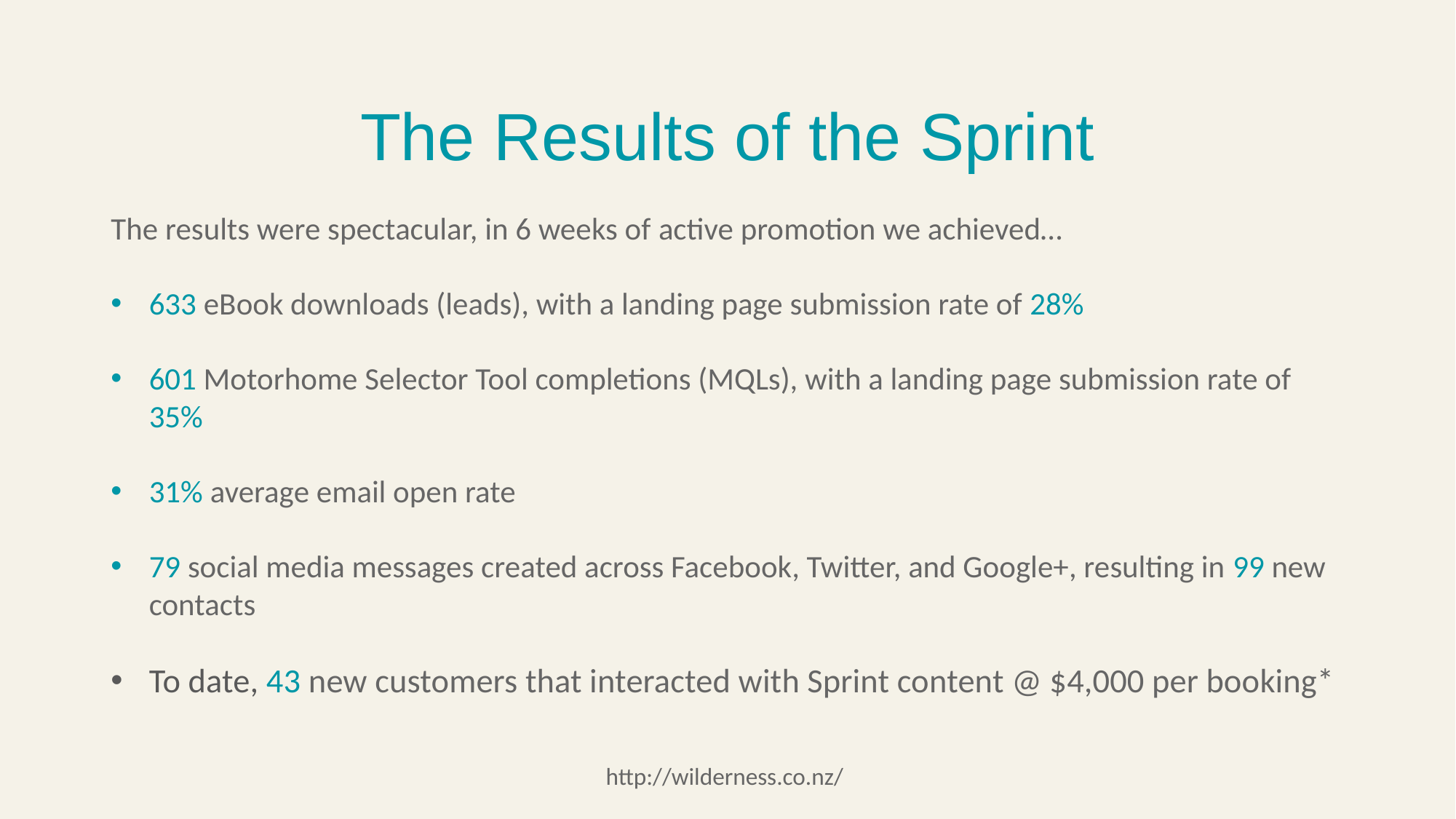

# The Results of the Sprint
The results were spectacular, in 6 weeks of active promotion we achieved…
633 eBook downloads (leads), with a landing page submission rate of 28%
601 Motorhome Selector Tool completions (MQLs), with a landing page submission rate of 35%
31% average email open rate
79 social media messages created across Facebook, Twitter, and Google+, resulting in 99 new contacts
To date, 43 new customers that interacted with Sprint content @ $4,000 per booking*
http://wilderness.co.nz/